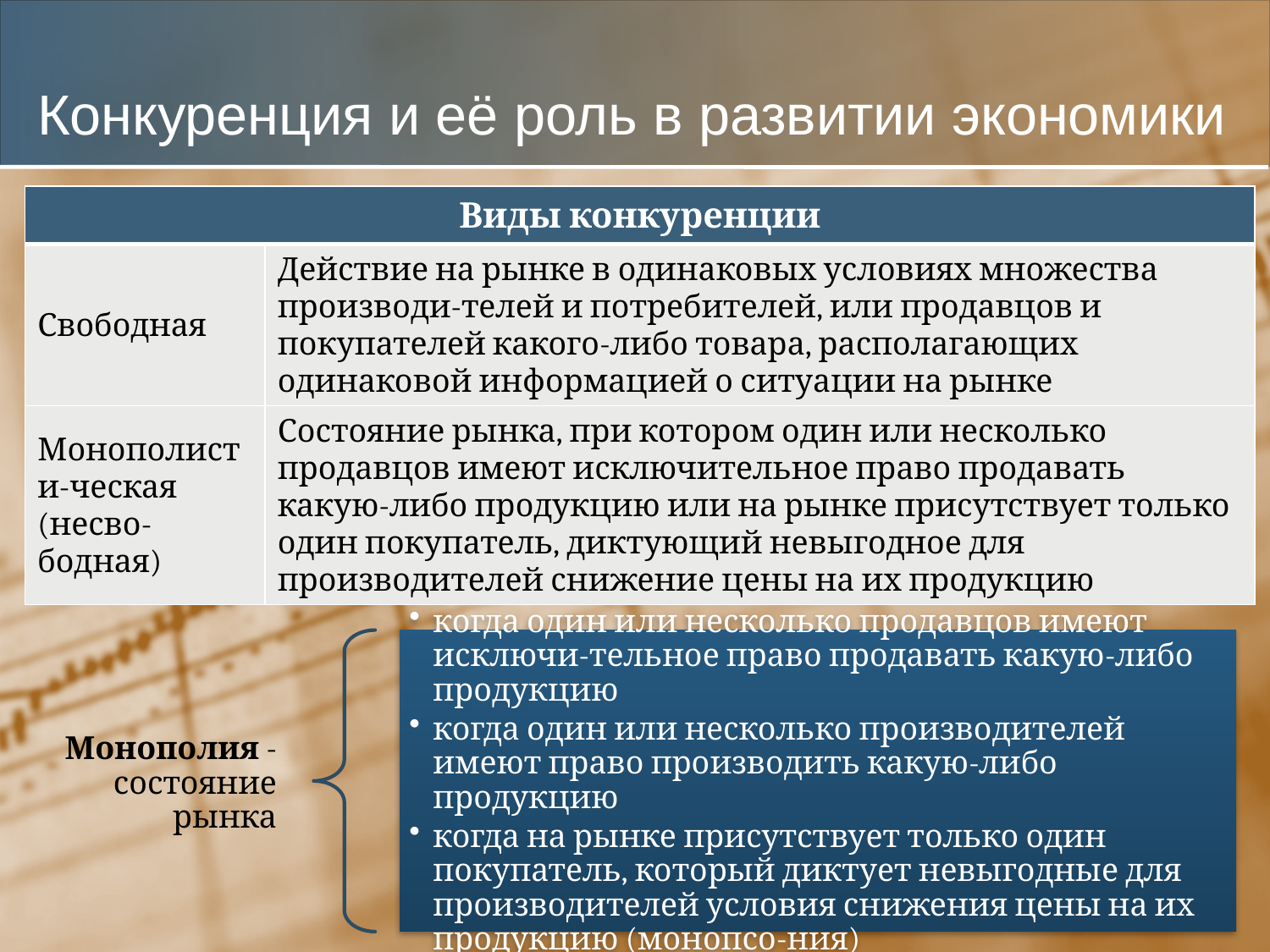

# Конкуренция и её роль в развитии экономики
| Виды конкуренции |  |
| --- | --- |
| Свободная | Действие на рынке в одинаковых условиях множества производи-телей и потребителей, или продавцов и покупателей какого-либо товара, располагающих одинаковой информацией о ситуации на рынке |
| Монополисти-ческая (несво-бодная) | Состояние рынка, при котором один или несколько продавцов имеют исключительное право продавать какую-либо продукцию или на рынке присутствует только один покупатель, диктующий невыгодное для производителей снижение цены на их продукцию |
Монополия - состояние рынка
когда один или несколько продавцов имеют исключи-тельное право продавать какую-либо продукцию
когда один или несколько производителей имеют право производить какую-либо продукцию
когда на рынке присутствует только один покупатель, который диктует невыгодные для производителей условия снижения цены на их продукцию (монопсо-ния)